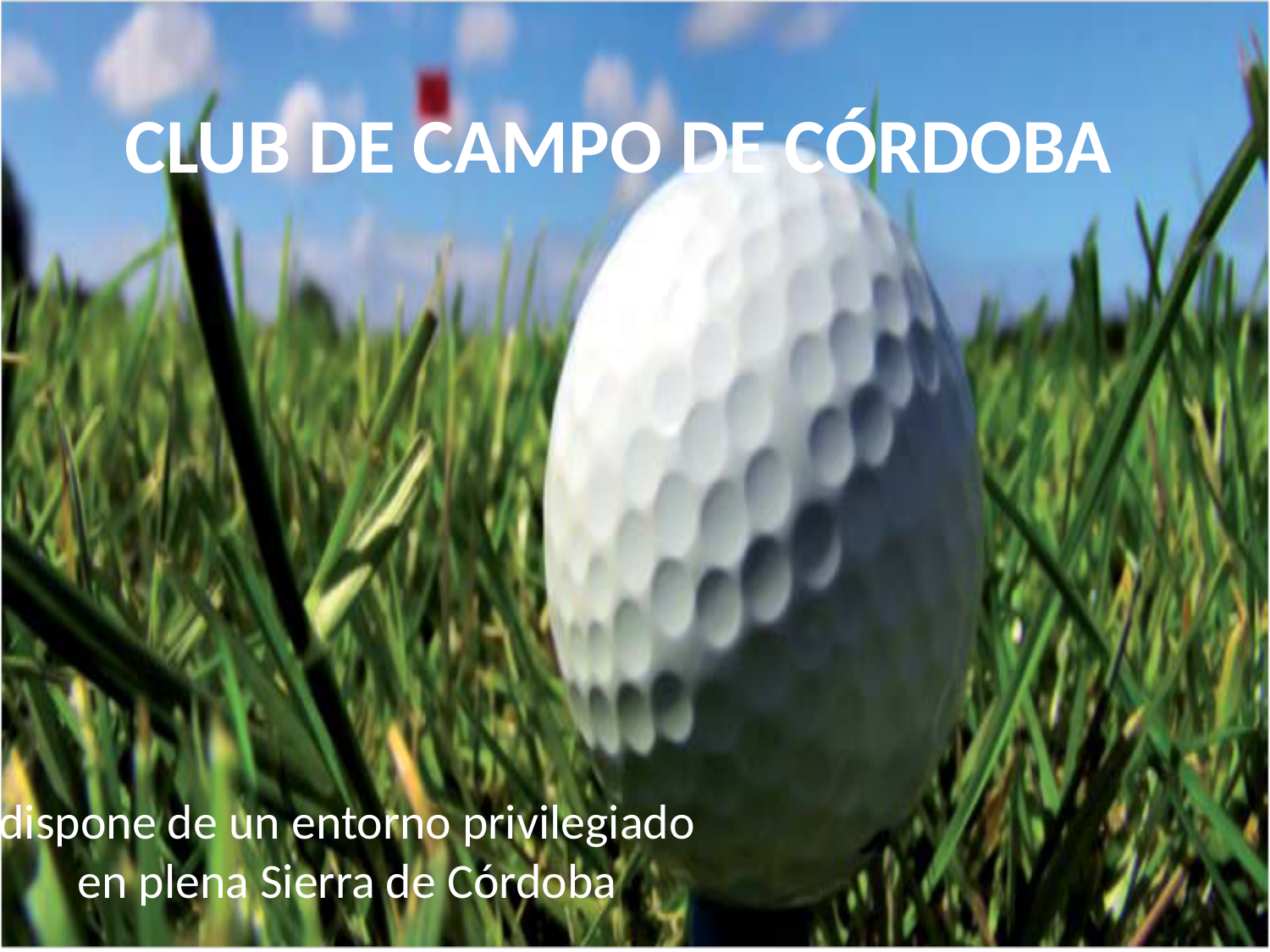

# CLUB DE CAMPO DE CÓRDOBA
dispone de un entorno privilegiado en plena Sierra de Córdoba